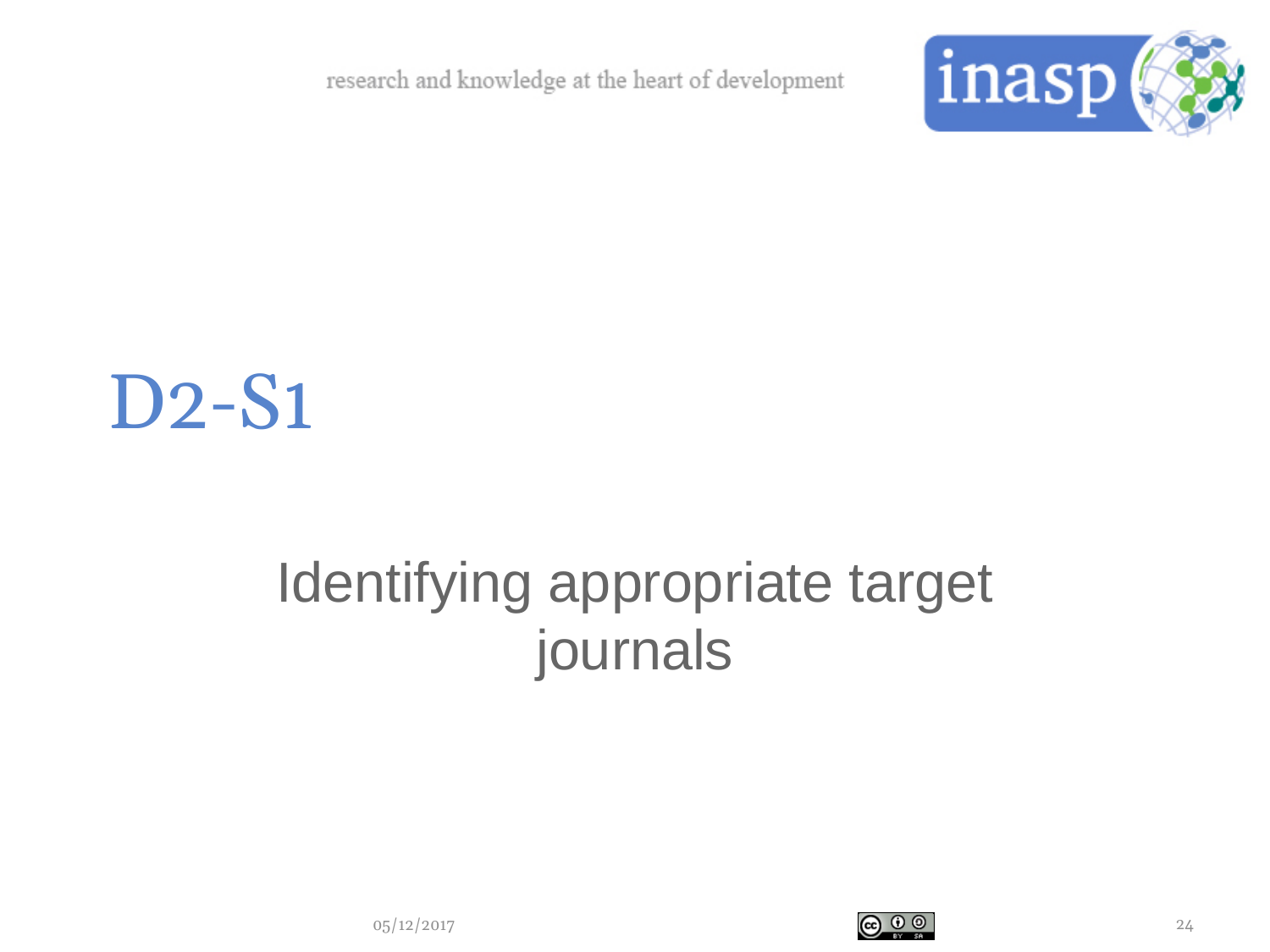

# D2-S1
Identifying appropriate target journals
05/12/2017

24